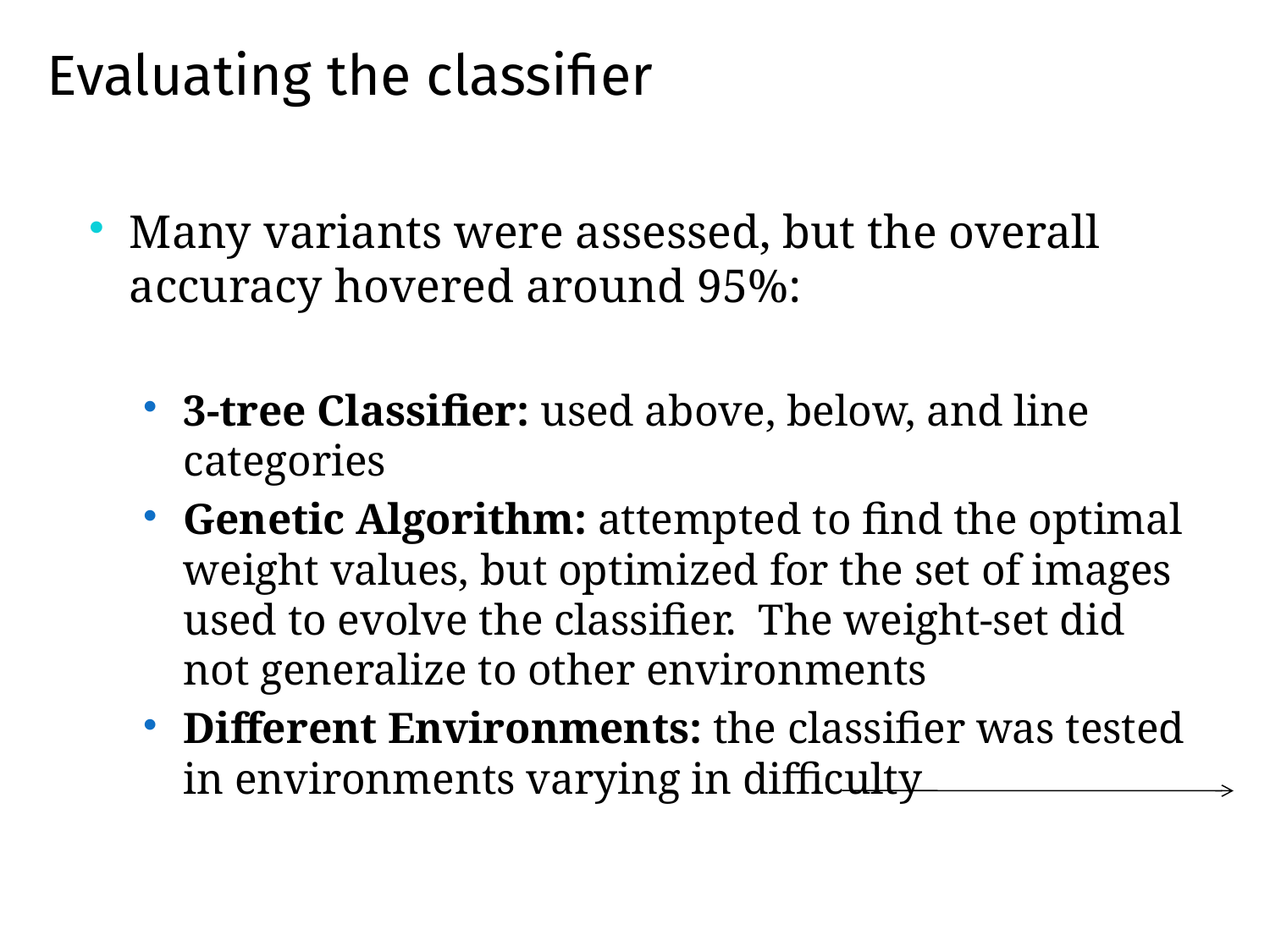

Evaluating the classifier
Many variants were assessed, but the overall accuracy hovered around 95%:

3-tree Classifier: used above, below, and line categories
Genetic Algorithm: attempted to find the optimal weight values, but optimized for the set of images used to evolve the classifier.  The weight-set did not generalize to other environments
Different Environments: the classifier was tested in environments varying in difficulty